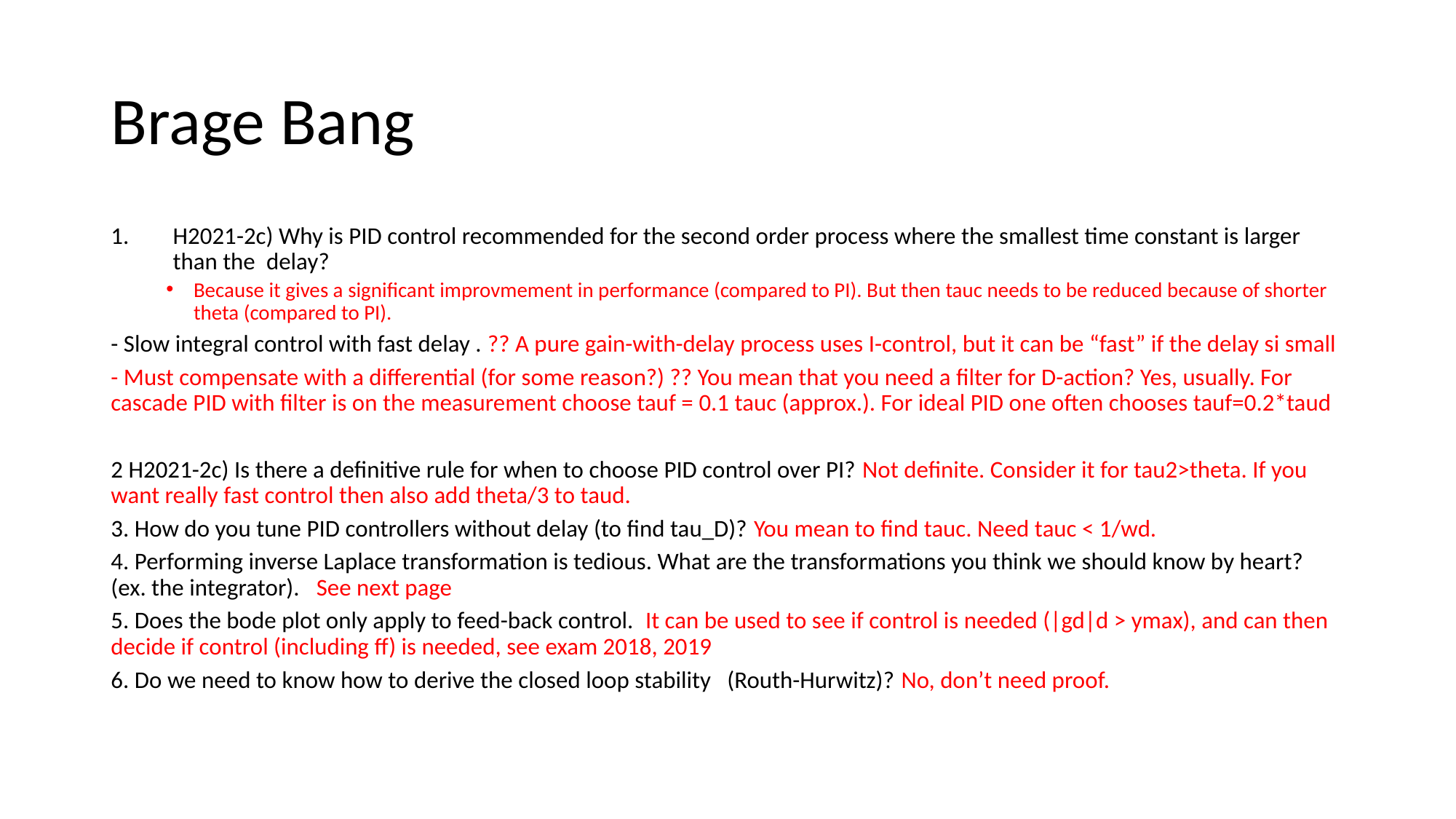

# Brage Bang
H2021-2c) Why is PID control recommended for the second order process where the smallest time constant is larger than the  delay?
Because it gives a significant improvmement in performance (compared to PI). But then tauc needs to be reduced because of shorter theta (compared to PI).
- Slow integral control with fast delay . ?? A pure gain-with-delay process uses I-control, but it can be “fast” if the delay si small
- Must compensate with a differential (for some reason?) ?? You mean that you need a filter for D-action? Yes, usually. For cascade PID with filter is on the measurement choose tauf = 0.1 tauc (approx.). For ideal PID one often chooses tauf=0.2*taud

2 H2021-2c) Is there a definitive rule for when to choose PID control over PI? Not definite. Consider it for tau2>theta. If you want really fast control then also add theta/3 to taud.
3. How do you tune PID controllers without delay (to find tau_D)? You mean to find tauc. Need tauc < 1/wd.
4. Performing inverse Laplace transformation is tedious. What are the transformations you think we should know by heart? (ex. the integrator).   See next page
5. Does the bode plot only apply to feed-back control.  It can be used to see if control is needed (|gd|d > ymax), and can then decide if control (including ff) is needed, see exam 2018, 2019
6. Do we need to know how to derive the closed loop stability   (Routh-Hurwitz)? No, don’t need proof.